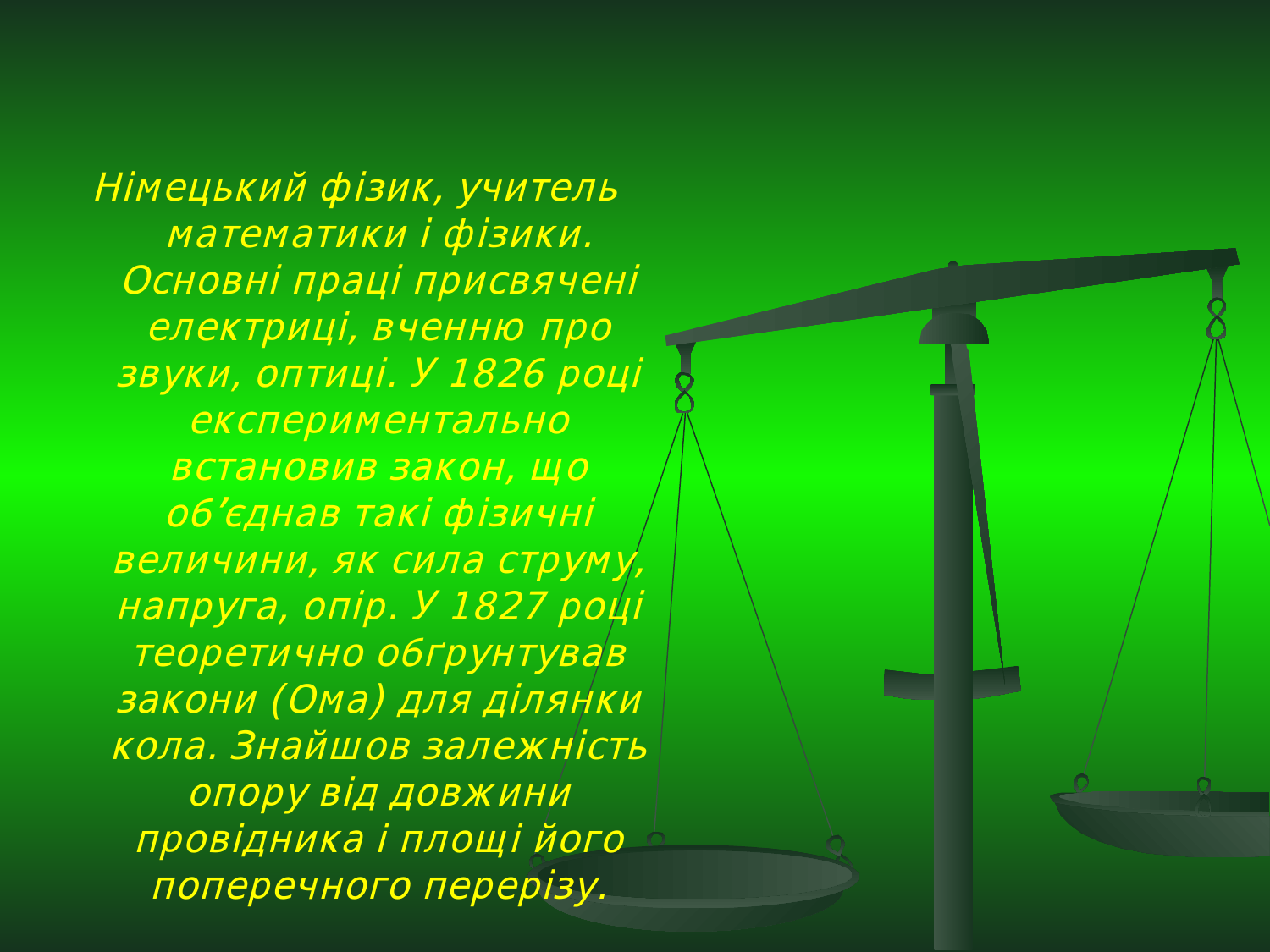

#
Німецький фізик, учитель математики і фізики. Основні праці присвячені електриці, вченню про звуки, оптиці. У 1826 році експериментально встановив закон, що об’єднав такі фізичні величини, як сила струму, напруга, опір. У 1827 році теоретично обґрунтував закони (Ома) для ділянки кола. Знайшов залежність опору від довжини провідника і площі його поперечного перерізу.